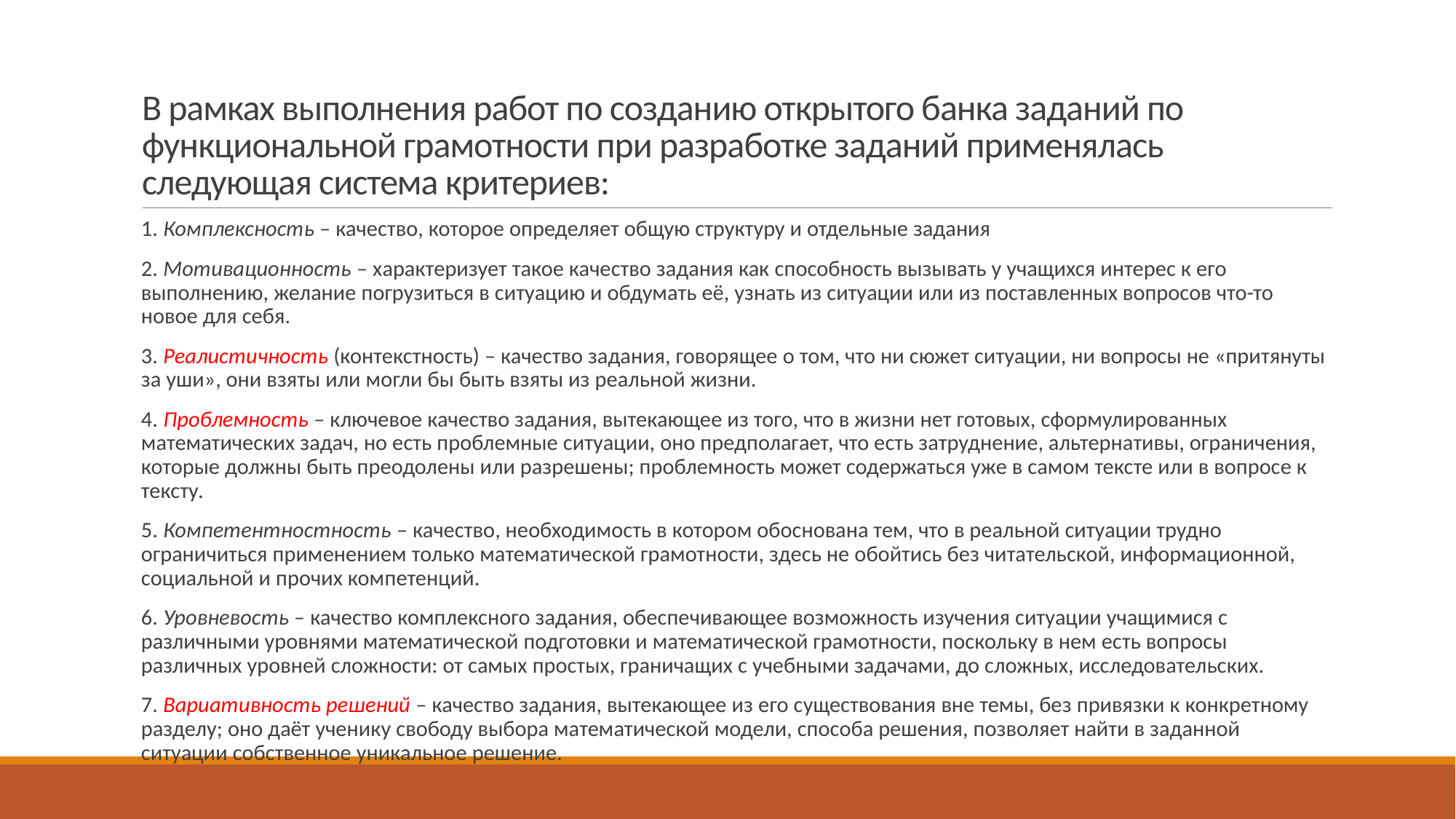

# В рамках выполнения работ по созданию открытого банка заданий по функциональной грамотности при разработке заданий применялась следующая система критериев:
1. Комплексность – качество, которое определяет общую структуру и отдельные задания
2. Мотивационность – характеризует такое качество задания как способность вызывать у учащихся интерес к его выполнению, желание погрузиться в ситуацию и обдумать её, узнать из ситуации или из поставленных вопросов что-то новое для себя.
3. Реалистичность (контекстность) – качество задания, говорящее о том, что ни сюжет ситуации, ни вопросы не «притянуты за уши», они взяты или могли бы быть взяты из реальной жизни.
4. Проблемность – ключевое качество задания, вытекающее из того, что в жизни нет готовых, сформулированных математических задач, но есть проблемные ситуации, оно предполагает, что есть затруднение, альтернативы, ограничения, которые должны быть преодолены или разрешены; проблемность может содержаться уже в самом тексте или в вопросе к тексту.
5. Компетентностность – качество, необходимость в котором обоснована тем, что в реальной ситуации трудно ограничиться применением только математической грамотности, здесь не обойтись без читательской, информационной, социальной и прочих компетенций.
6. Уровневость – качество комплексного задания, обеспечивающее возможность изучения ситуации учащимися с различными уровнями математической подготовки и математической грамотности, поскольку в нем есть вопросы различных уровней сложности: от самых простых, граничащих с учебными задачами, до сложных, исследовательских.
7. Вариативность решений – качество задания, вытекающее из его существования вне темы, без привязки к конкретному разделу; оно даёт ученику свободу выбора математической модели, способа решения, позволяет найти в заданной ситуации собственное уникальное решение.